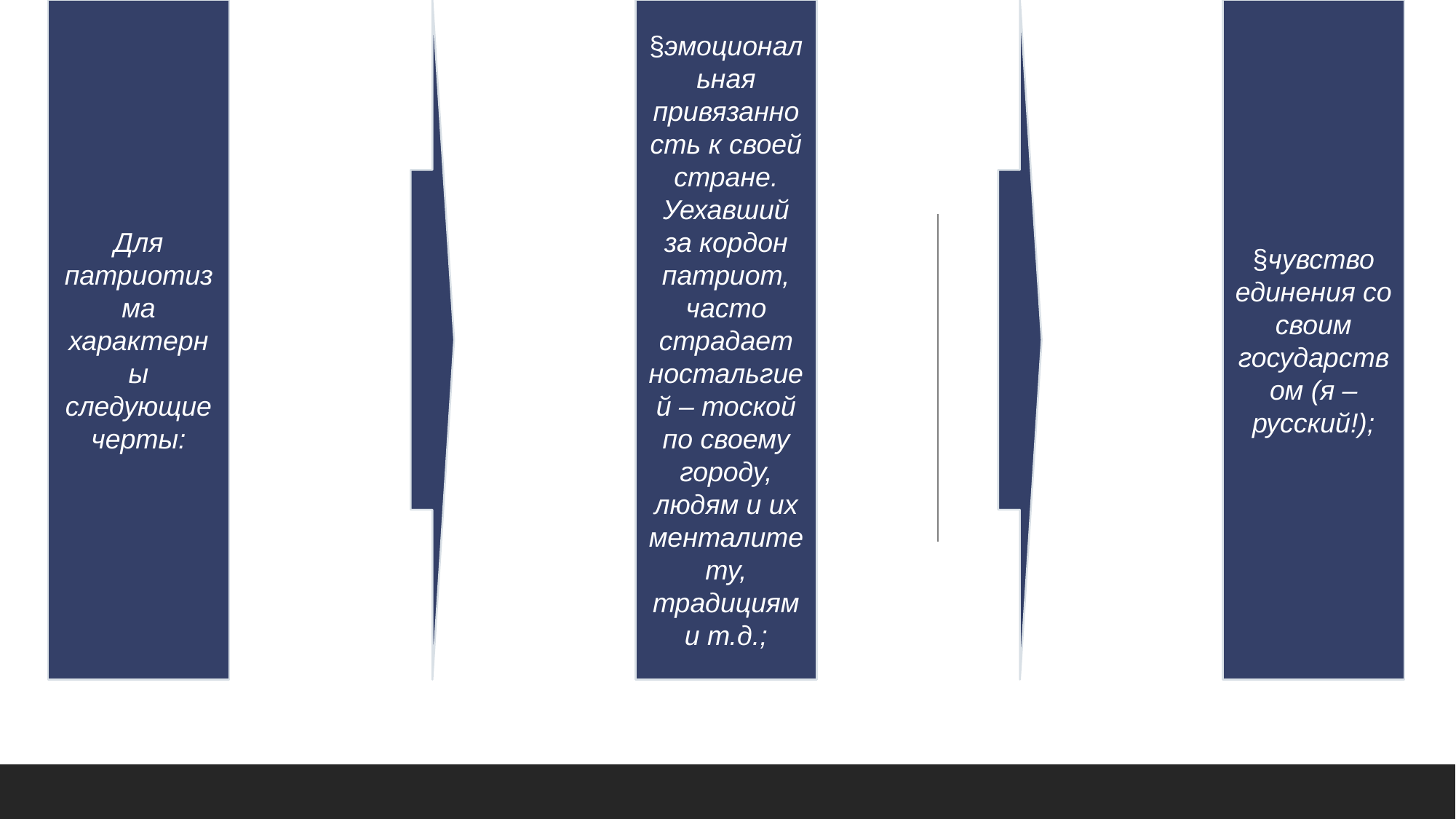

Для патриотизма характерны следующие черты:
§эмоциональная привязанность к своей стране. Уехавший за кордон патриот, часто страдает ностальгией – тоской по своему городу, людям и их менталитету, традициям и т.д.;
§чувство единения со своим государством (я – русский!);